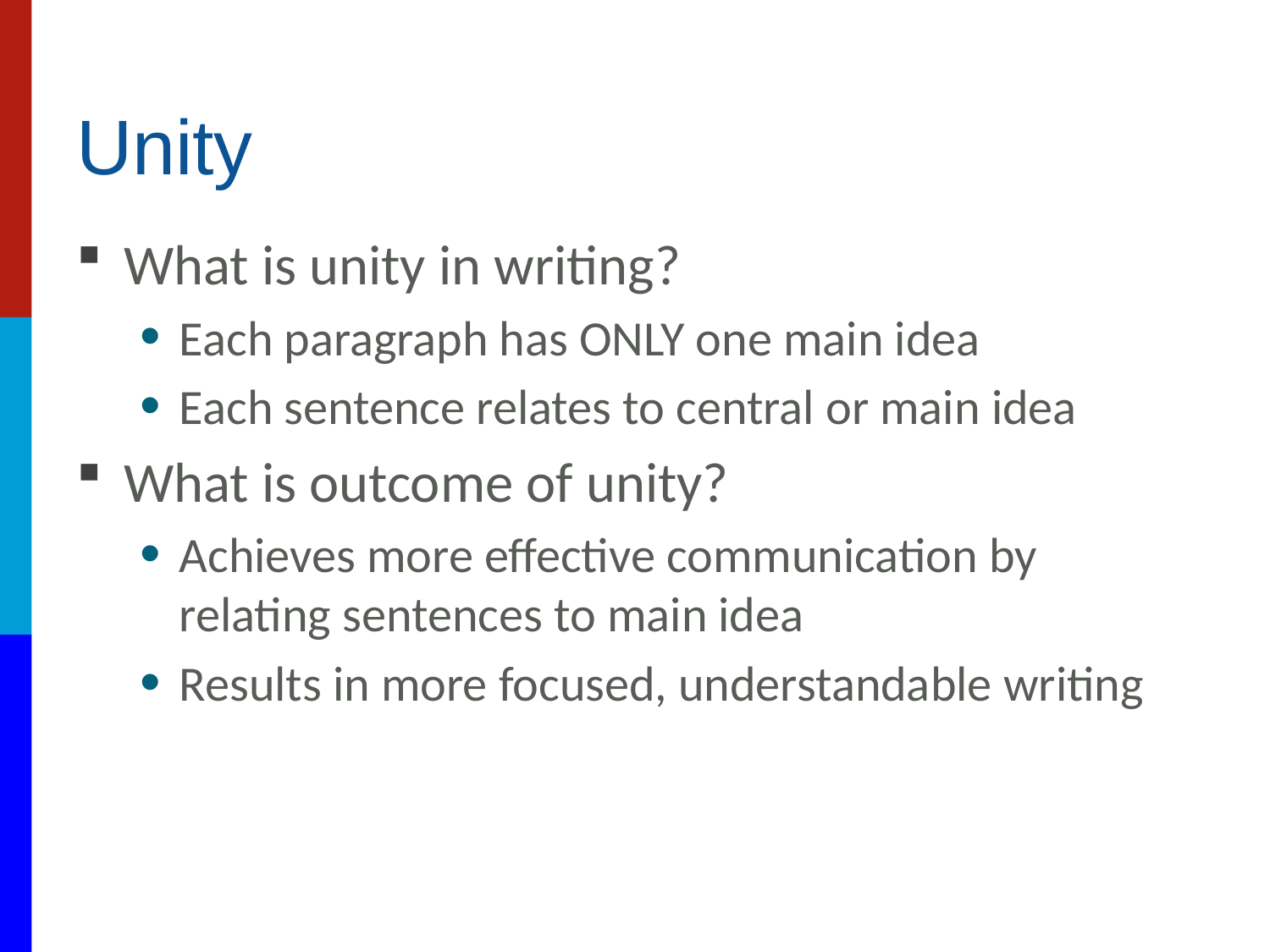

# Unity
What is unity in writing?
Each paragraph has ONLY one main idea
Each sentence relates to central or main idea
What is outcome of unity?
Achieves more effective communication by relating sentences to main idea
Results in more focused, understandable writing